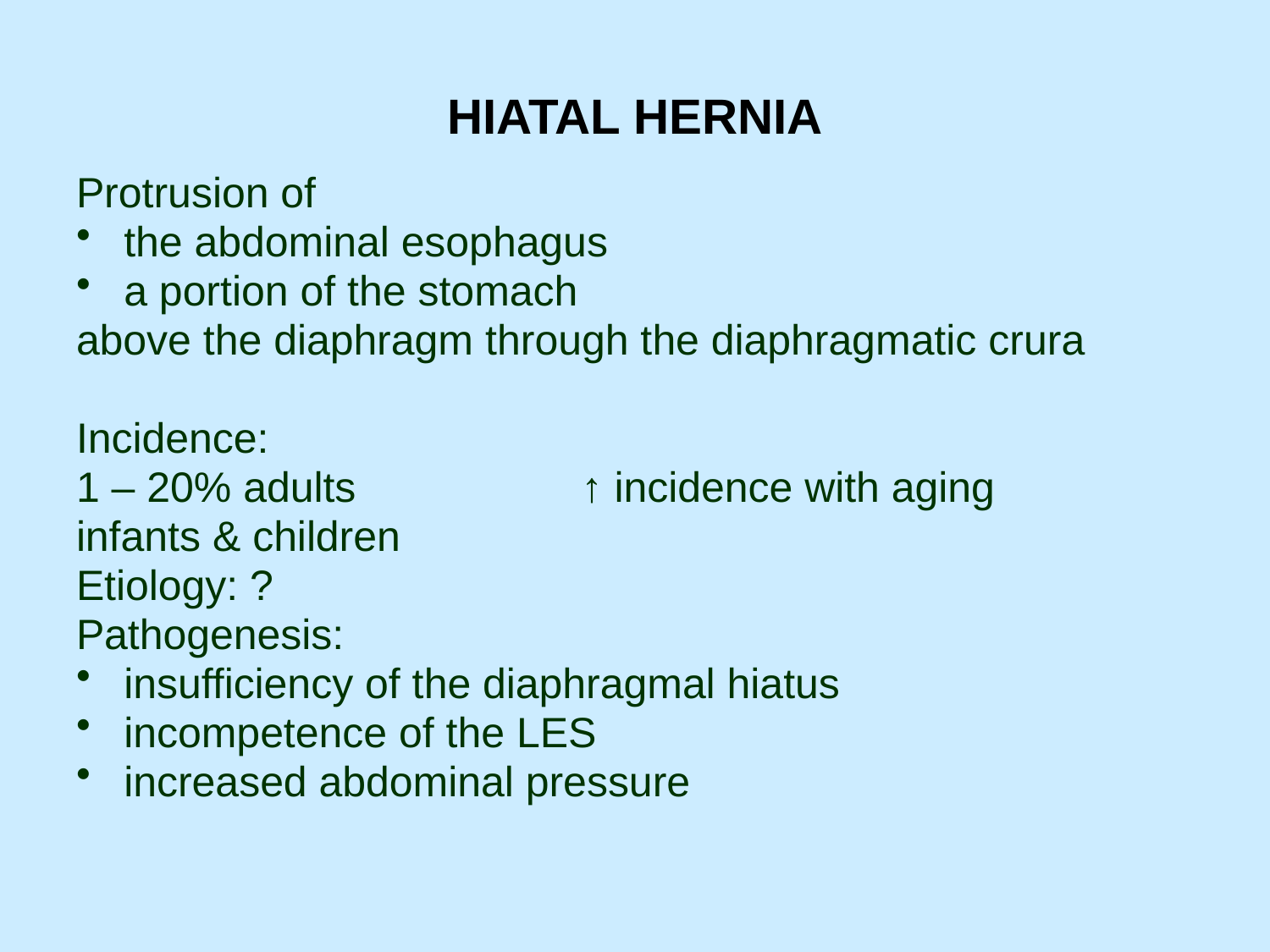

# HIATAL HERNIA
Protrusion of
the abdominal esophagus
a portion of the stomach
above the diaphragm through the diaphragmatic crura

Incidence:
1 – 20% adults                   ↑ incidence with aging
infants & children
Etiology: ?
Pathogenesis:
insufficiency of the diaphragmal hiatus
incompetence of the LES
increased abdominal pressure